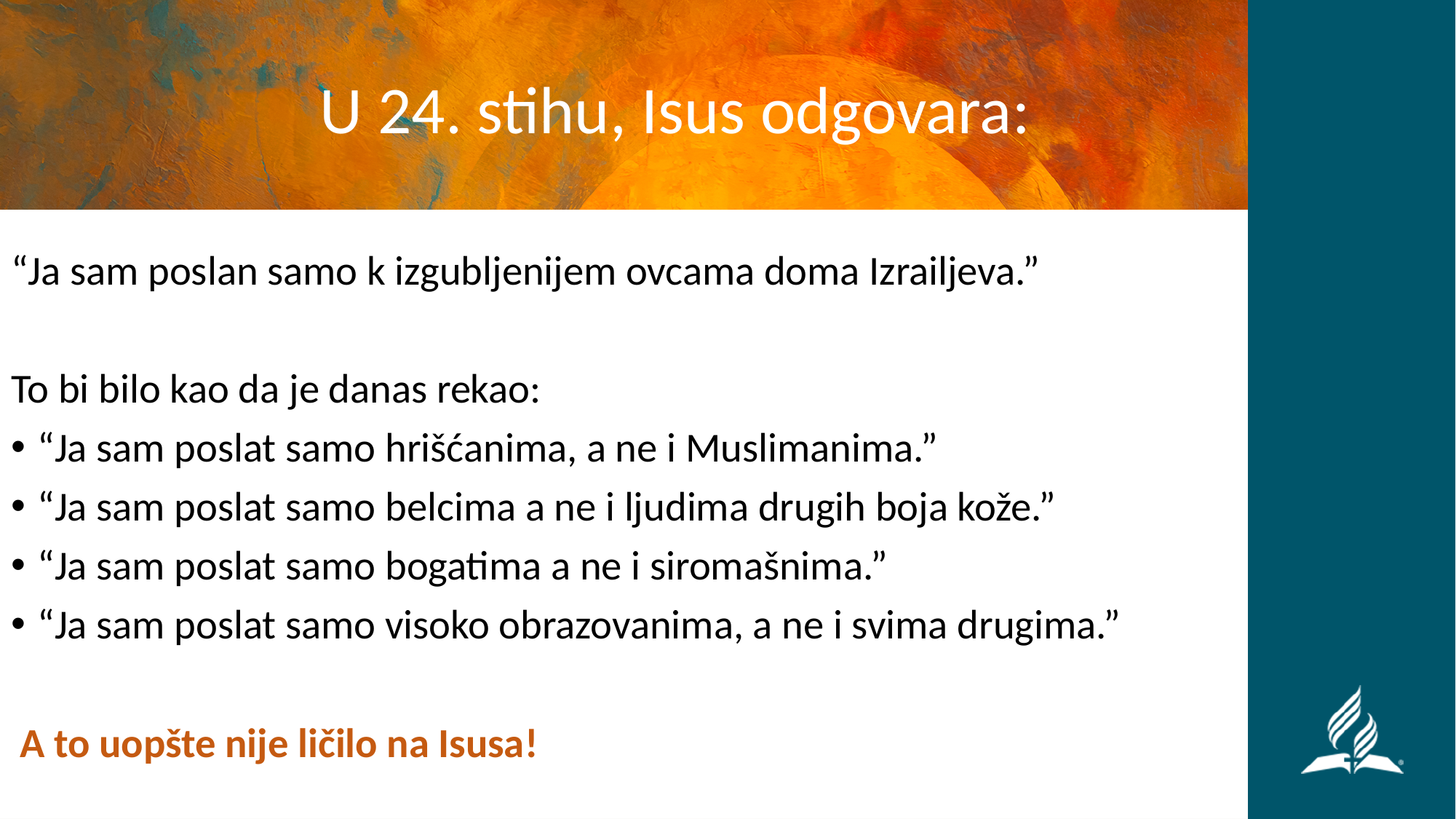

# U 24. stihu, Isus odgovara:

“Ja sam poslan samo k izgubljenijem ovcama doma Izrailjeva.”

To bi bilo kao da je danas rekao:
“Ja sam poslat samo hrišćanima, a ne i Muslimanima.”
“Ja sam poslat samo belcima a ne i ljudima drugih boja kože.”
“Ja sam poslat samo bogatima a ne i siromašnima.”
“Ja sam poslat samo visoko obrazovanima, a ne i svima drugima.”

 A to uopšte nije ličilo na Isusa!